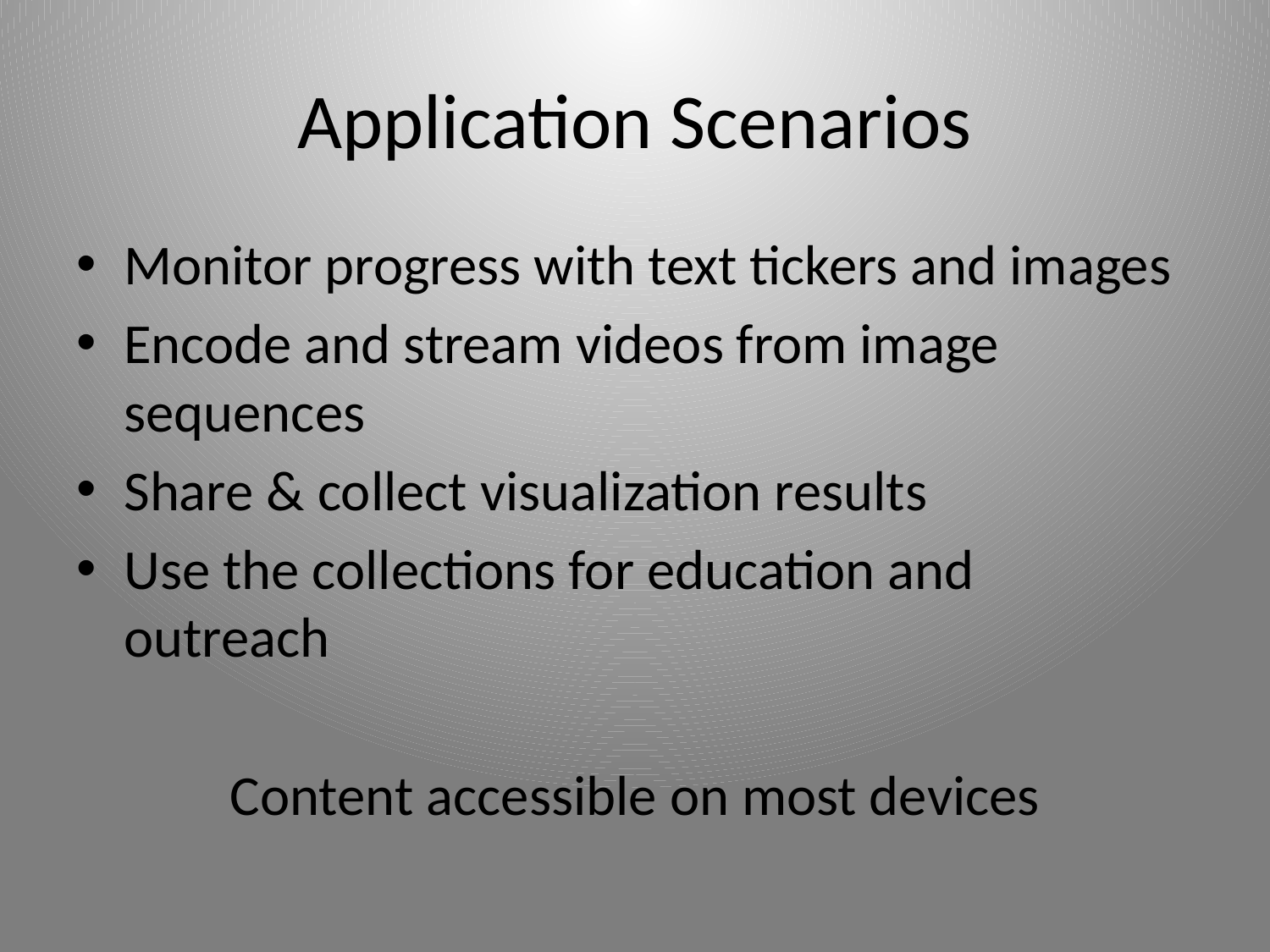

# Application Scenarios
Monitor progress with text tickers and images
Encode and stream videos from image sequences
Share & collect visualization results
Use the collections for education and outreach

Content accessible on most devices